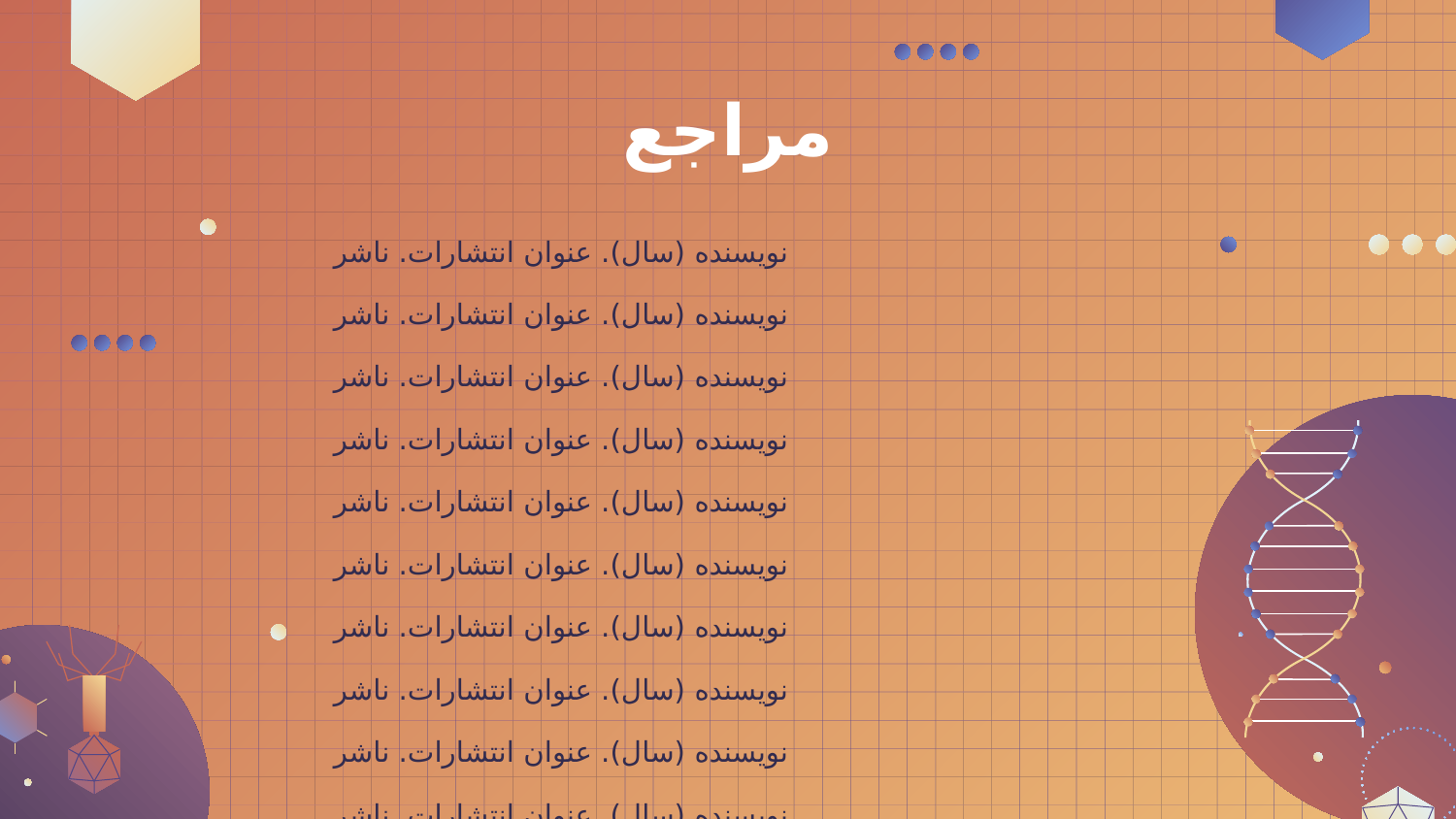

# مراجع

نویسنده (سال). عنوان انتشارات. ناشر
نویسنده (سال). عنوان انتشارات. ناشر
نویسنده (سال). عنوان انتشارات. ناشر
نویسنده (سال). عنوان انتشارات. ناشر
نویسنده (سال). عنوان انتشارات. ناشر
نویسنده (سال). عنوان انتشارات. ناشر
نویسنده (سال). عنوان انتشارات. ناشر
نویسنده (سال). عنوان انتشارات. ناشر
نویسنده (سال). عنوان انتشارات. ناشر
نویسنده (سال). عنوان انتشارات. ناشر
نویسنده (سال). عنوان انتشارات. ناشر